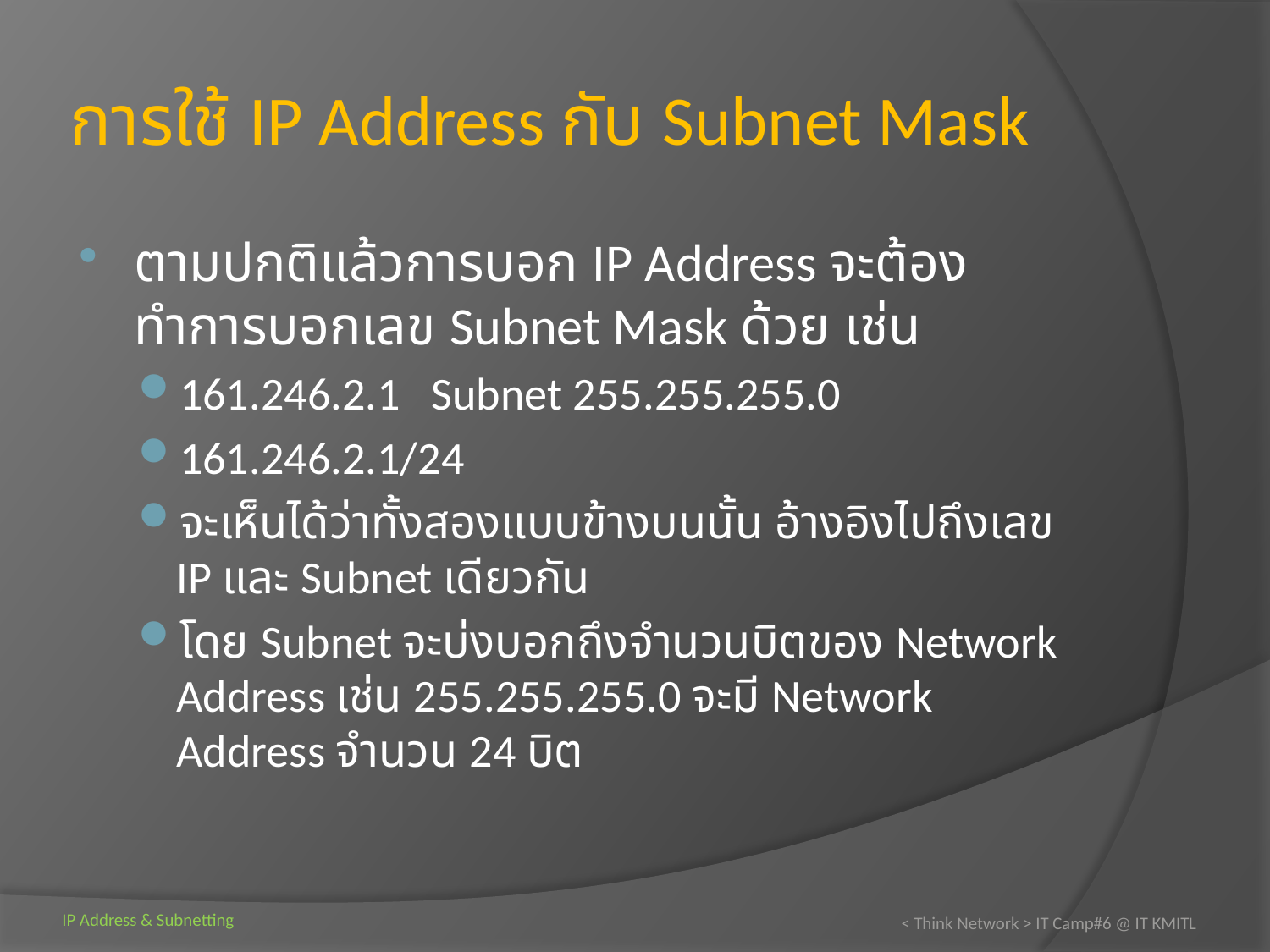

# การใช้ IP Address กับ Subnet Mask
ตามปกติแล้วการบอก IP Address จะต้องทำการบอกเลข Subnet Mask ด้วย เช่น
161.246.2.1   Subnet 255.255.255.0
161.246.2.1/24
จะเห็นได้ว่าทั้งสองแบบข้างบนนั้น อ้างอิงไปถึงเลข IP และ Subnet เดียวกัน
โดย Subnet จะบ่งบอกถึงจำนวนบิตของ Network Address เช่น 255.255.255.0 จะมี Network Address จำนวน 24 บิต
< Think Network > IT Camp#6 @ IT KMITL